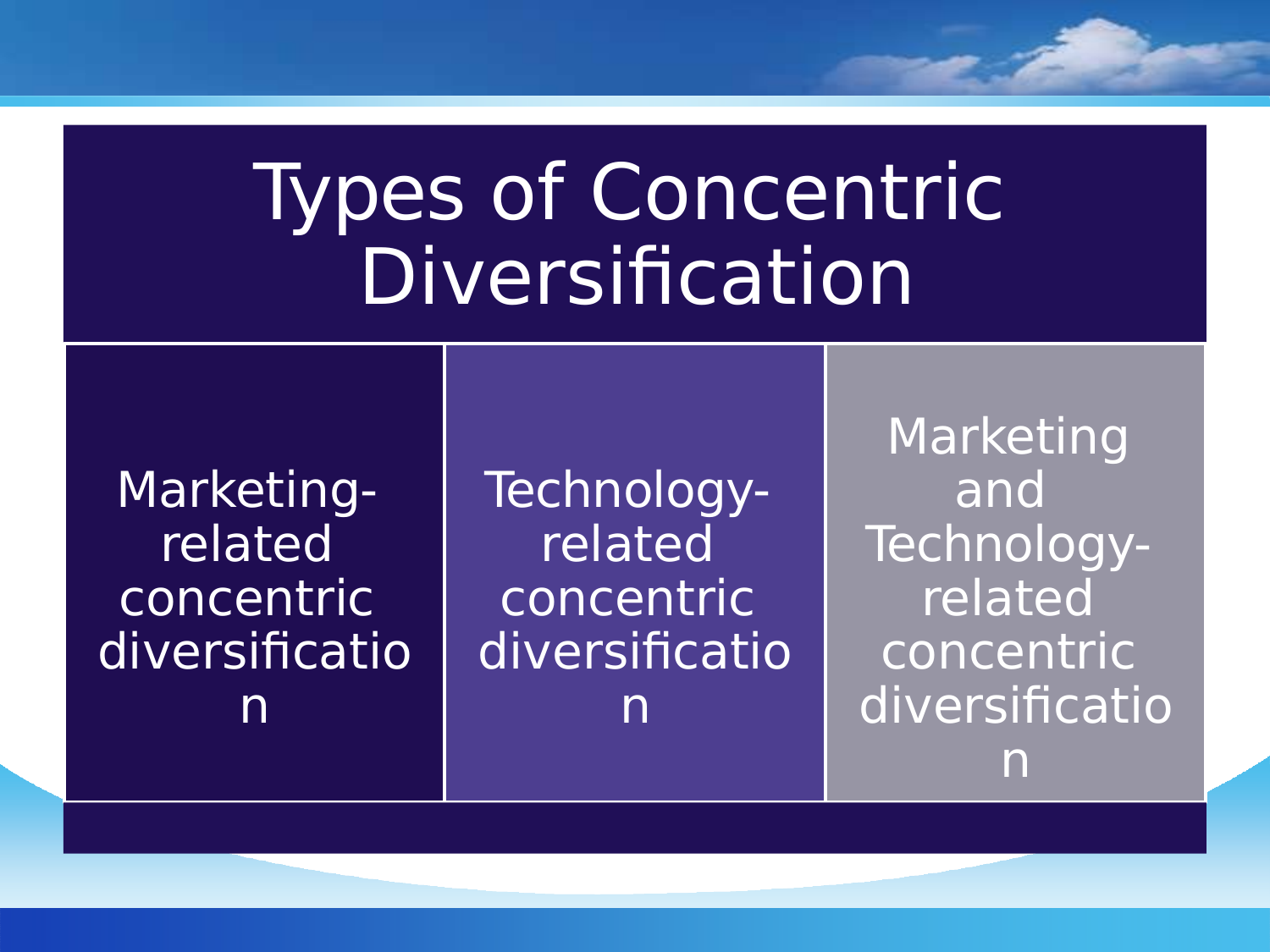

# Types of Concentric  Diversification

Marketing  and   Technology-  related  concentric  diversification
Marketing-  related  concentric  diversification
Technology-  related  concentric  diversification